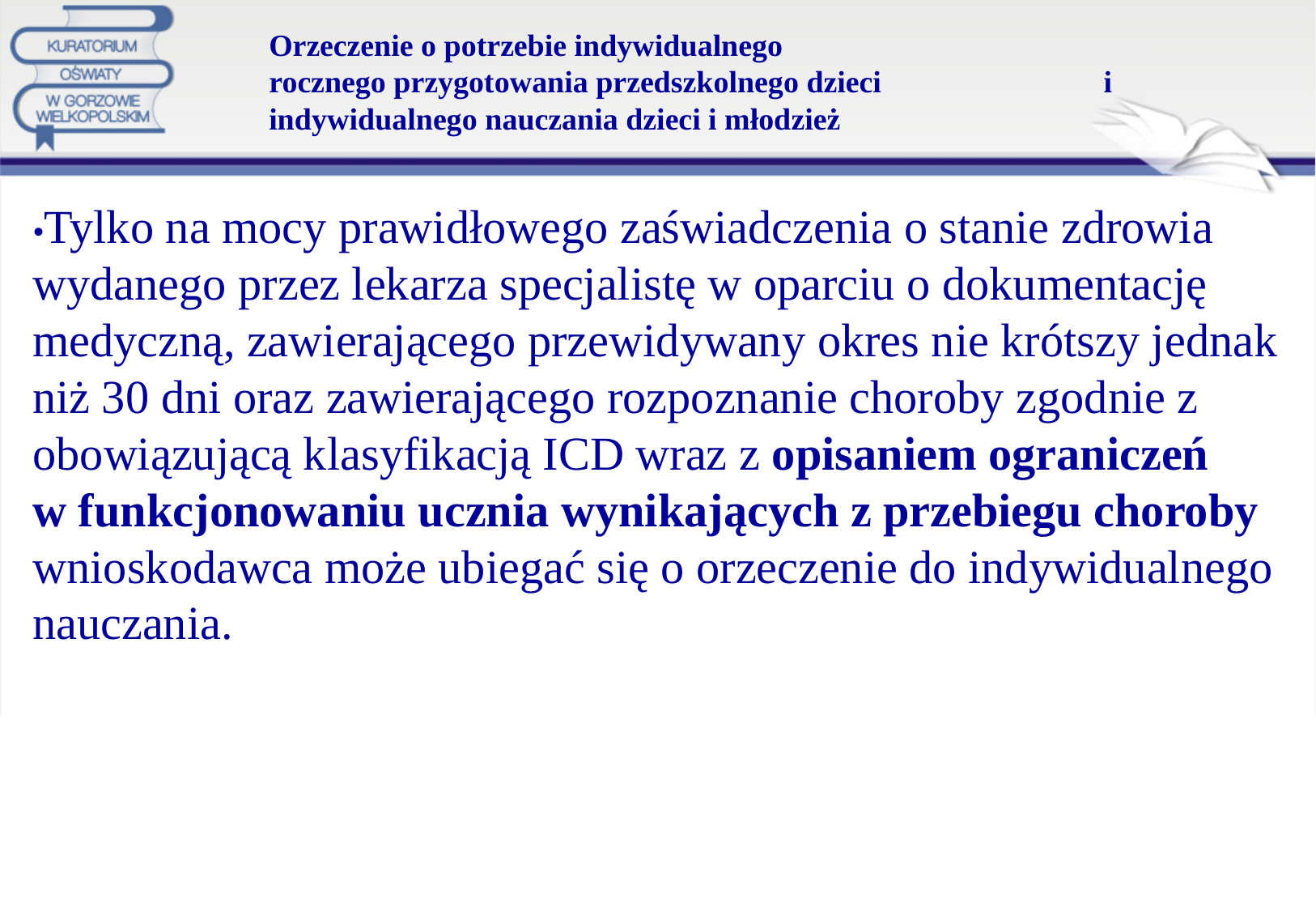

# Orzeczenie o potrzebie indywidualnego rocznego przygotowania przedszkolnego dzieci                             i indywidualnego nauczania dzieci i młodzież
•Tylko na mocy prawidłowego zaświadczenia o stanie zdrowia wydanego przez lekarza specjalistę w oparciu o dokumentację medyczną, zawierającego przewidywany okres nie krótszy jednak niż 30 dni oraz zawierającego rozpoznanie choroby zgodnie z obowiązującą klasyfikacją ICD wraz z opisaniem ograniczeń     w funkcjonowaniu ucznia wynikających z przebiegu choroby wnioskodawca może ubiegać się o orzeczenie do indywidualnego nauczania.